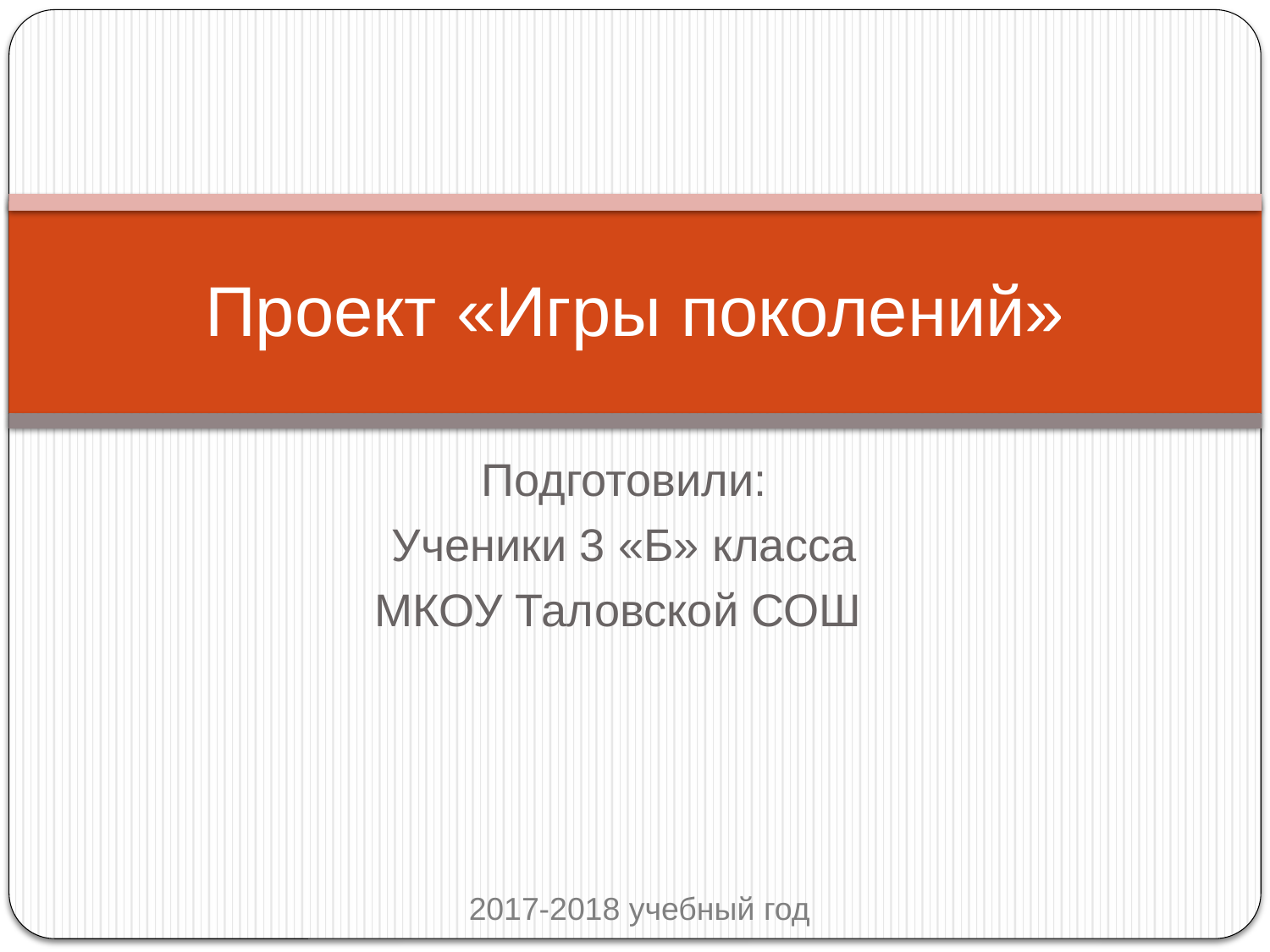

# Проект «Игры поколений»
Подготовили:
Ученики 3 «Б» класса
МКОУ Таловской СОШ
2017-2018 учебный год